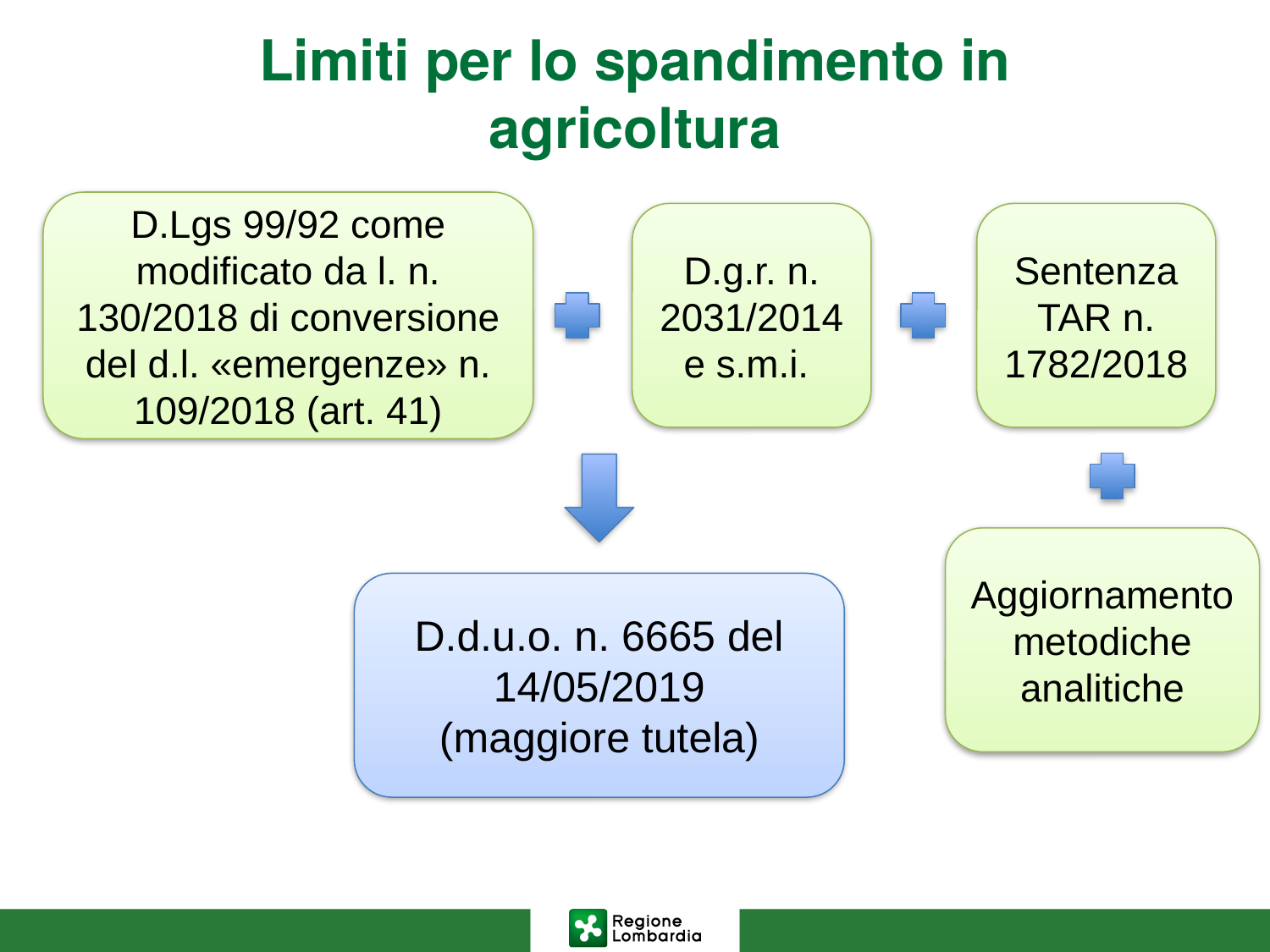

# Limiti per lo spandimento in agricoltura

D.Lgs 99/92 come modificato da l. n. 130/2018 di conversione del d.l. «emergenze» n. 109/2018 (art. 41)
D.g.r. n. 2031/2014 e s.m.i.
Sentenza TAR n. 1782/2018

Aggiornamento metodiche analitiche
D.d.u.o. n. 6665 del 14/05/2019
(maggiore tutela)